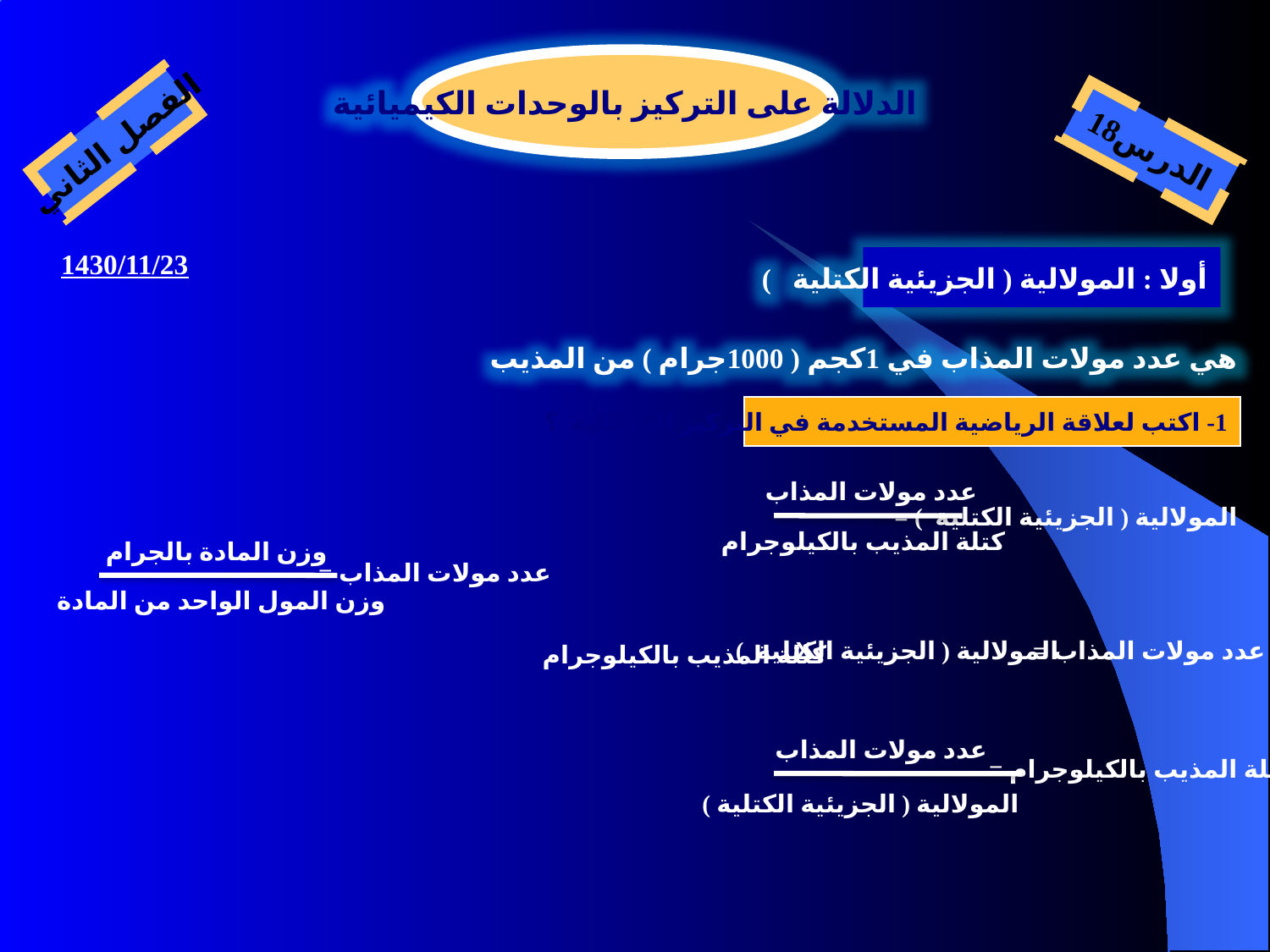

الدلالة على التركيز بالوحدات الكيميائية
الفصل الثاني
الدرس18
1430/11/23
أولا : المولالية ( الجزيئية الكتلية   )
هي عدد مولات المذاب في 1كجم ( 1000جرام ) من المذيب
1- اكتب لعلاقة الرياضية المستخدمة في التركيز المولالية  ؟
عدد مولات المذاب
المولالية ( الجزيئية الكتلية  ) =
كتلة المذيب بالكيلوجرام
وزن المادة بالجرام
عدد مولات المذاب =
وزن المول الواحد من المادة
كتلة المذيب بالكيلوجرام
X
المولالية ( الجزيئية الكتلية  )
عدد مولات المذاب =
عدد مولات المذاب
كتلة المذيب بالكيلوجرام =
المولالية ( الجزيئية الكتلية )